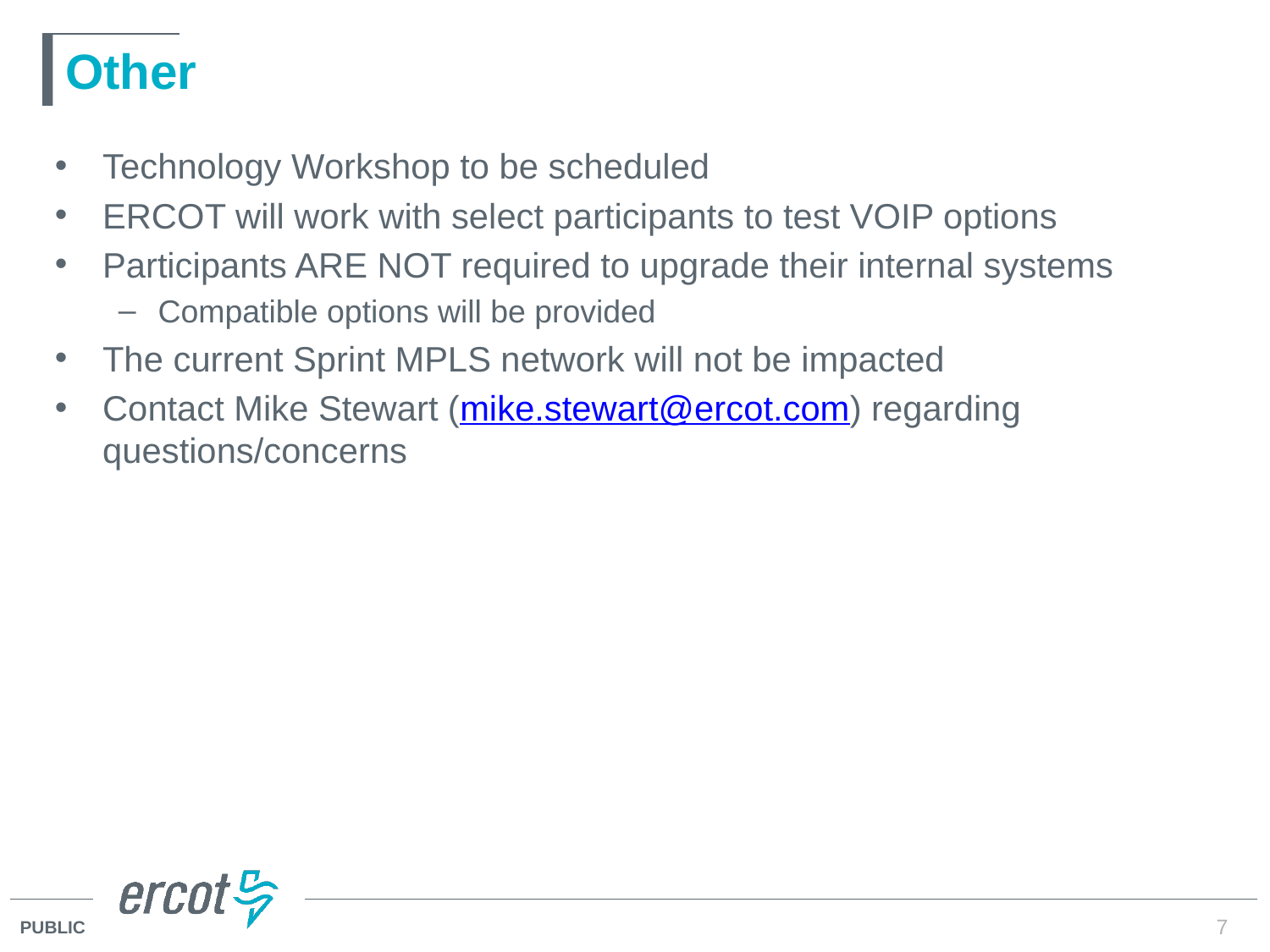

# Other
Technology Workshop to be scheduled
ERCOT will work with select participants to test VOIP options
Participants ARE NOT required to upgrade their internal systems
Compatible options will be provided
The current Sprint MPLS network will not be impacted
Contact Mike Stewart (mike.stewart@ercot.com) regarding questions/concerns
7